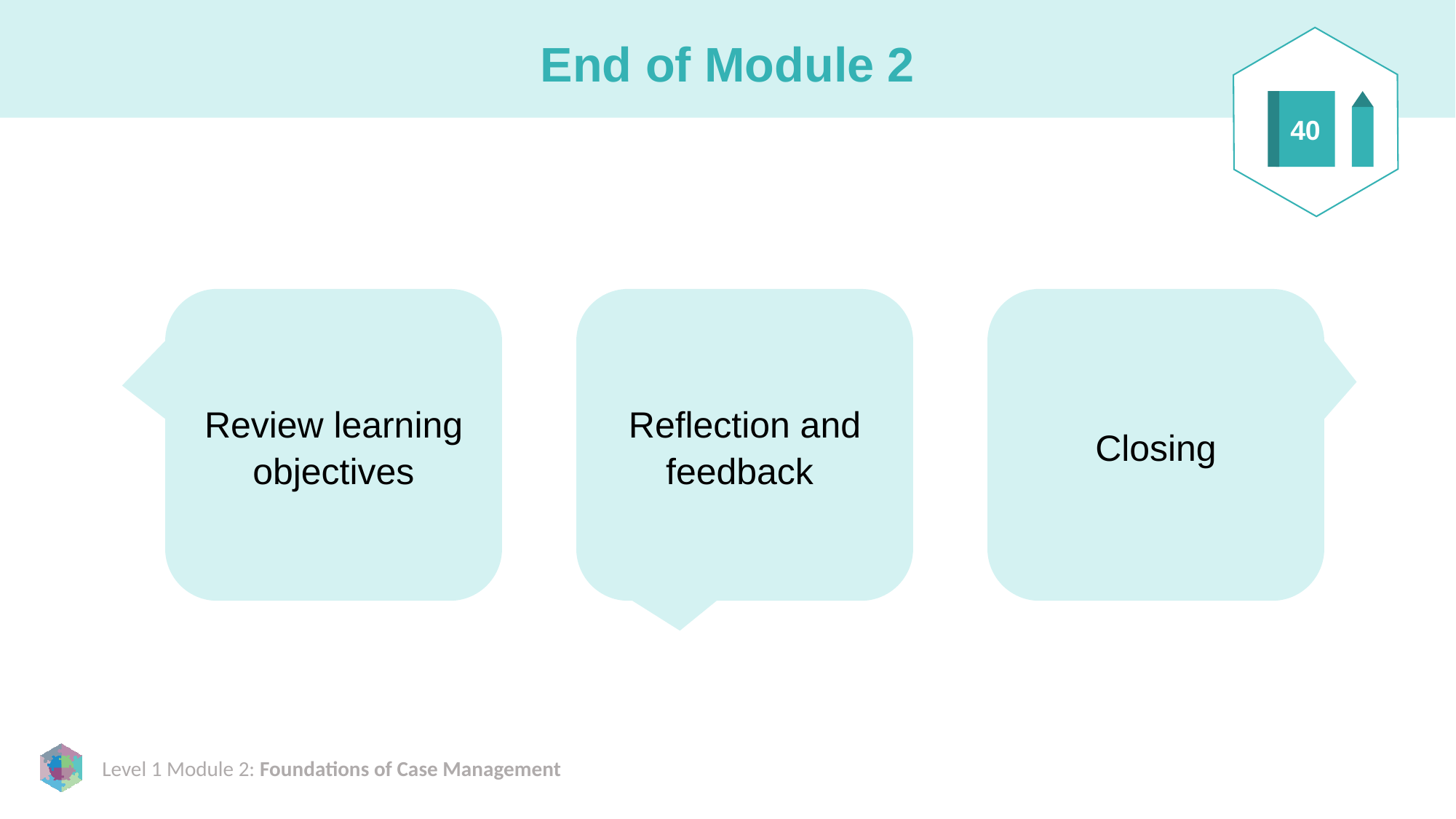

# End of Module 2

40

Review learning objectives
Reflection and feedback
Closing